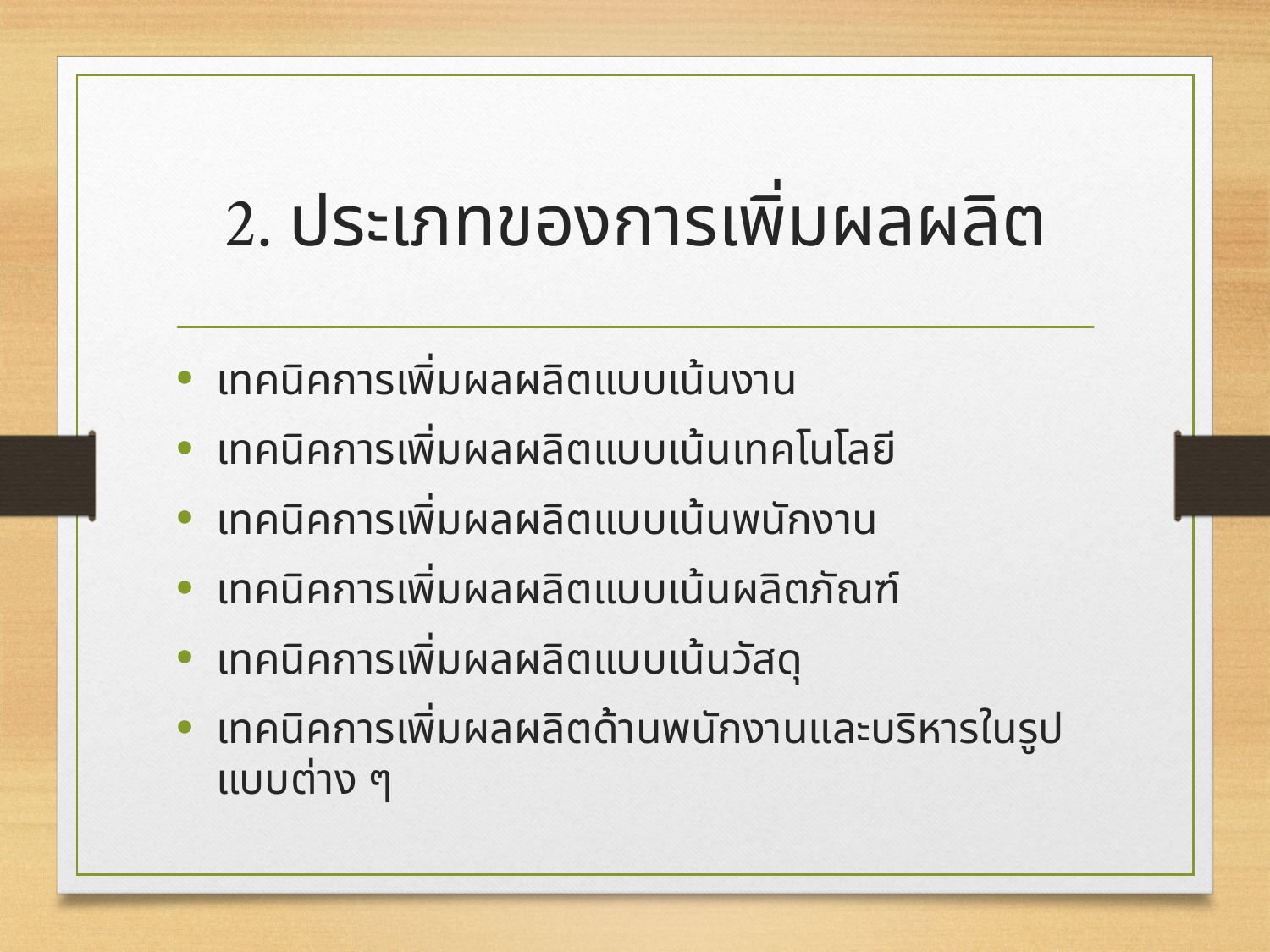

# 2. ประเภทของการเพิ่มผลผลิต
เทคนิคการเพิ่มผลผลิตแบบเน้นงาน
เทคนิคการเพิ่มผลผลิตแบบเน้นเทคโนโลยี
เทคนิคการเพิ่มผลผลิตแบบเน้นพนักงาน
เทคนิคการเพิ่มผลผลิตแบบเน้นผลิตภัณฑ์
เทคนิคการเพิ่มผลผลิตแบบเน้นวัสดุ
เทคนิคการเพิ่มผลผลิตด้านพนักงานและบริหารในรูปแบบต่าง ๆ